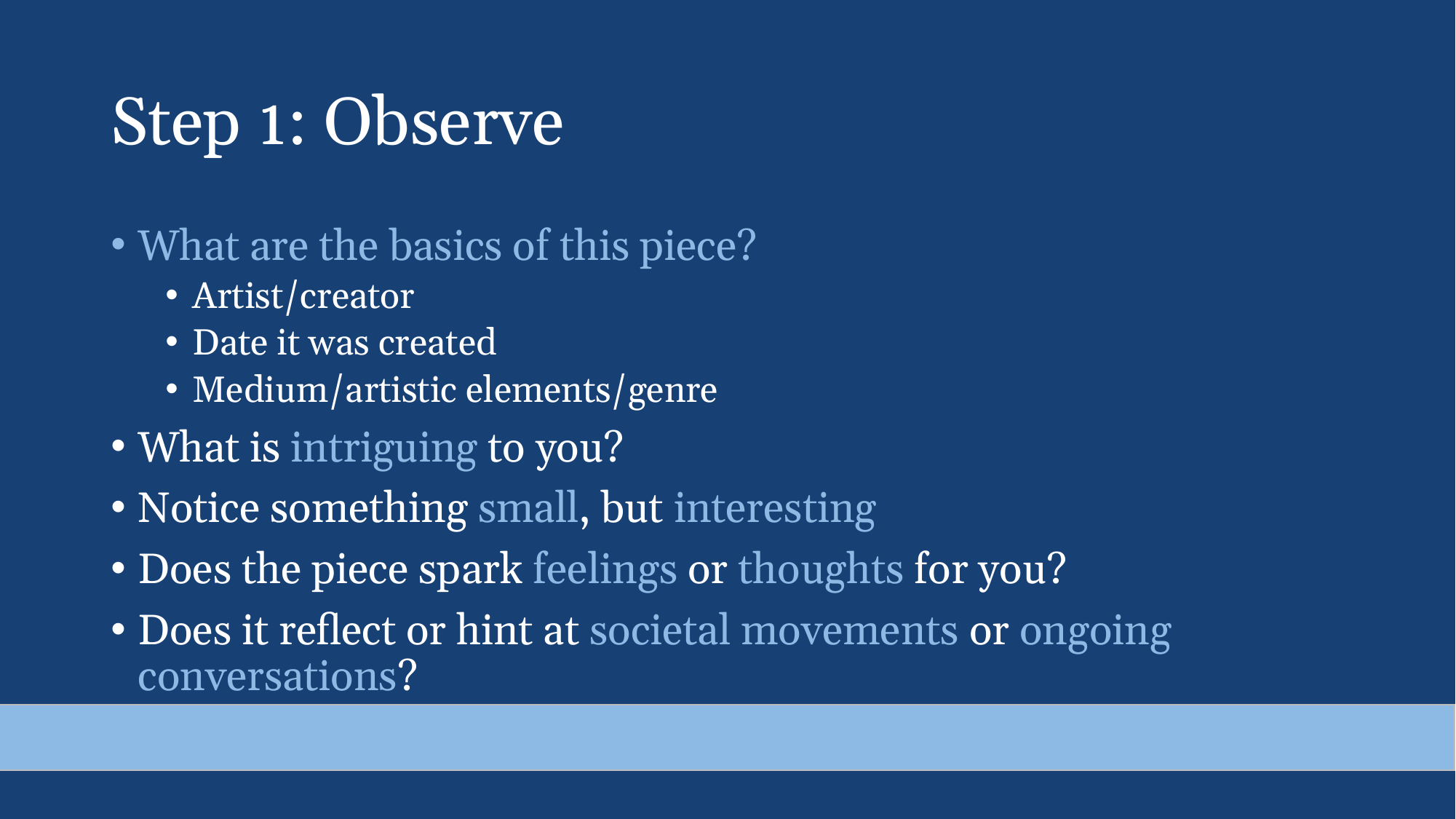

# Step 1: Observe
What are the basics of this piece?
Artist/creator
Date it was created
Medium/artistic elements/genre
What is intriguing to you?
Notice something small, but interesting
Does the piece spark feelings or thoughts for you?
Does it reflect or hint at societal movements or ongoing conversations?